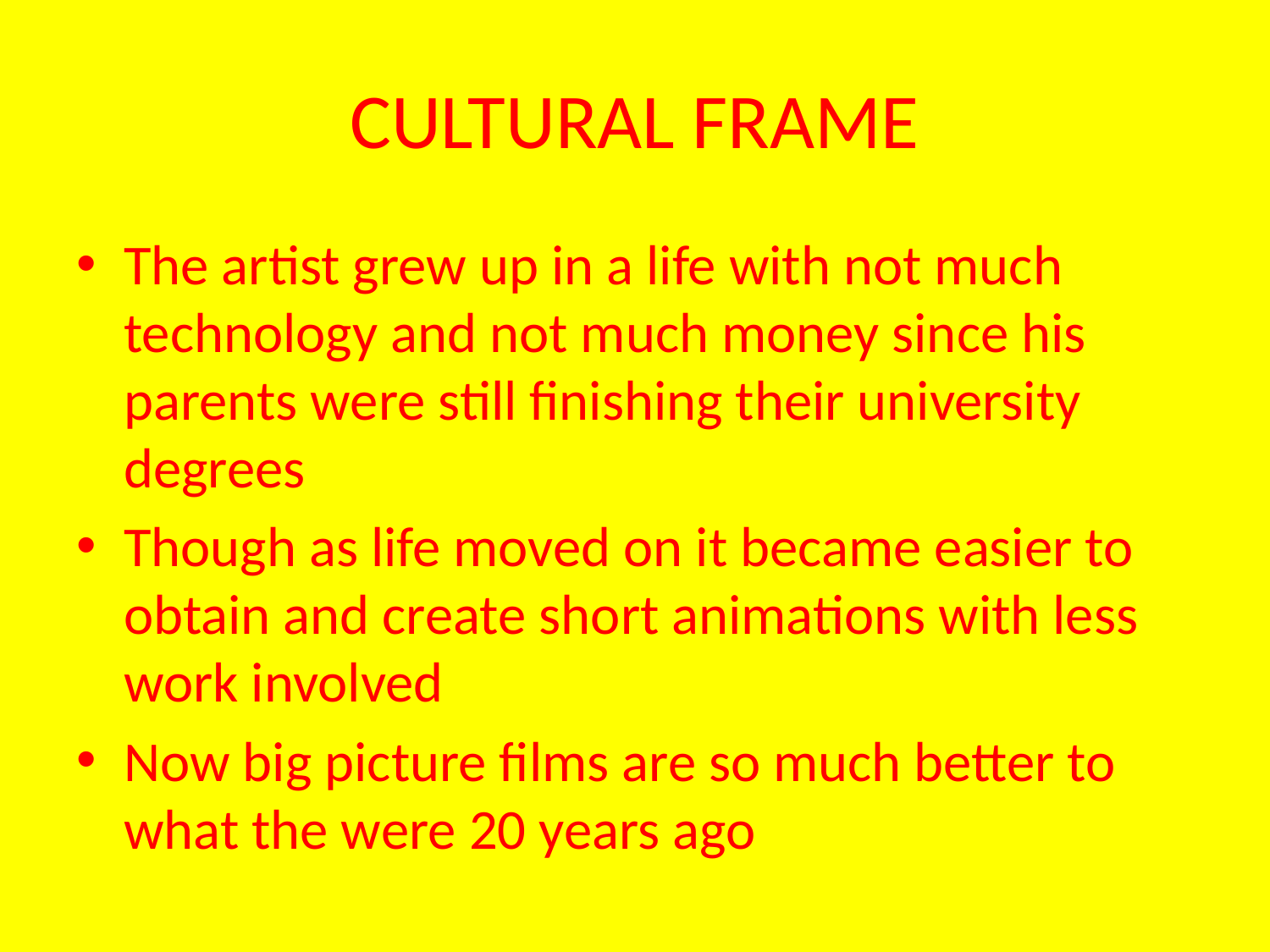

# CULTURAL FRAME
The artist grew up in a life with not much technology and not much money since his parents were still finishing their university degrees
Though as life moved on it became easier to obtain and create short animations with less work involved
Now big picture films are so much better to what the were 20 years ago